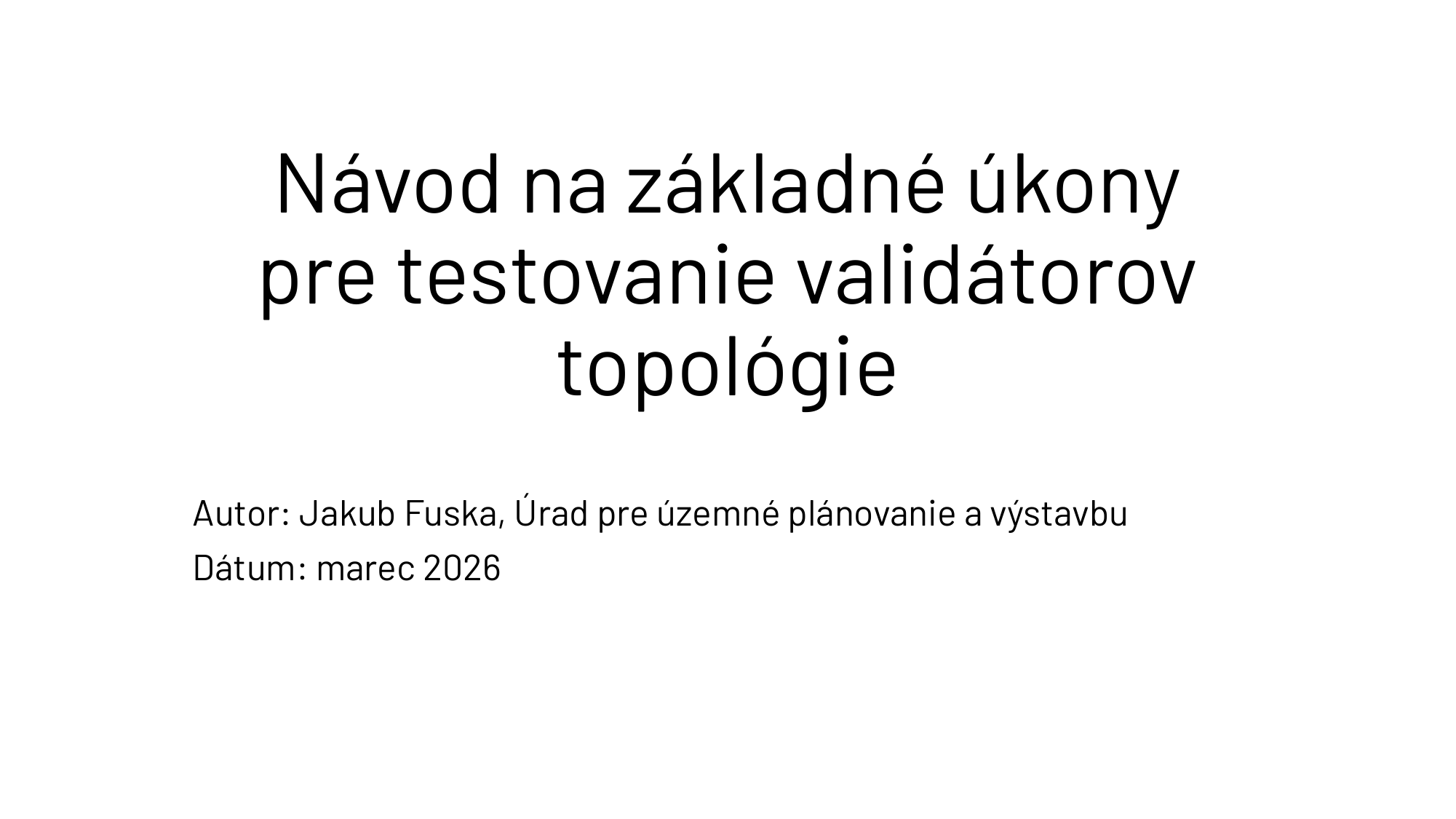

# Návod na základné úkony pre testovanie validátorov topológie
Autor: Jakub Fuska, Úrad pre územné plánovanie a výstavbu
Dátum: marec 2026